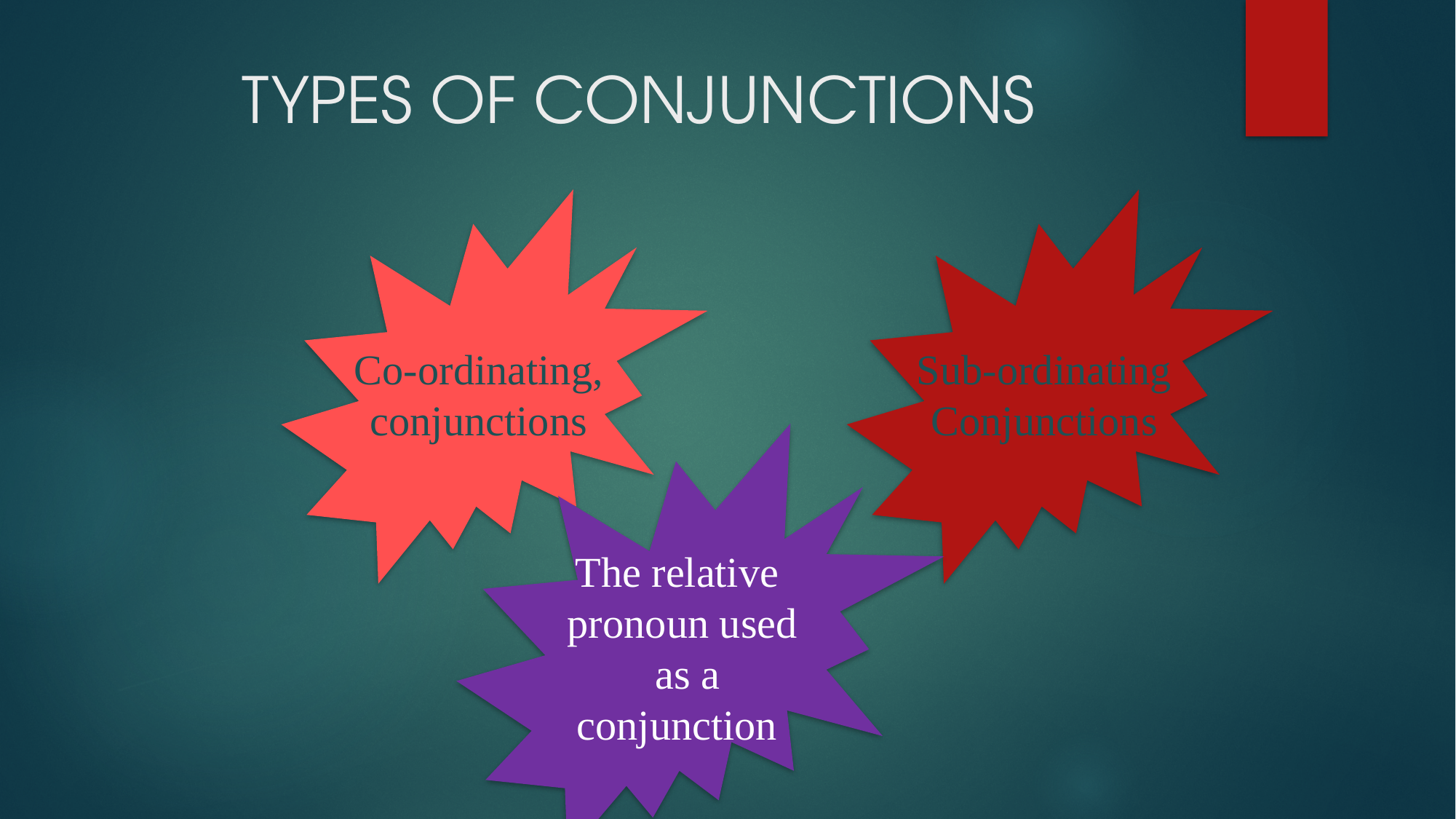

# TYPES OF CONJUNCTIONS
Co-ordinating,
conjunctions
Sub-ordinating
Conjunctions
The relative
pronoun used
 as a
conjunction